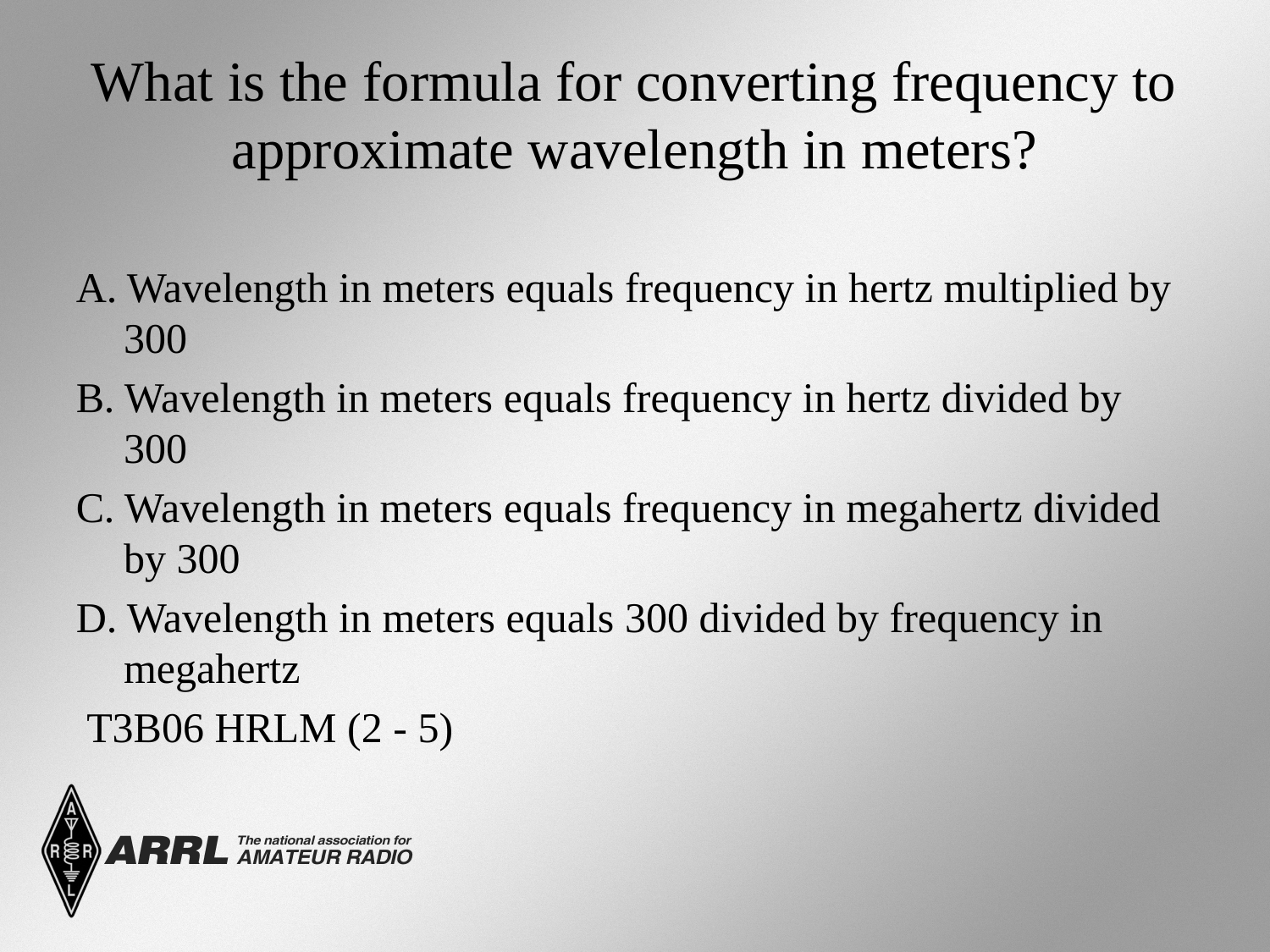

# What is the formula for converting frequency to approximate wavelength in meters?
A. Wavelength in meters equals frequency in hertz multiplied by 300
B. Wavelength in meters equals frequency in hertz divided by 300
C. Wavelength in meters equals frequency in megahertz divided by 300
D. Wavelength in meters equals 300 divided by frequency in megahertz
 T3B06 HRLM (2 - 5)